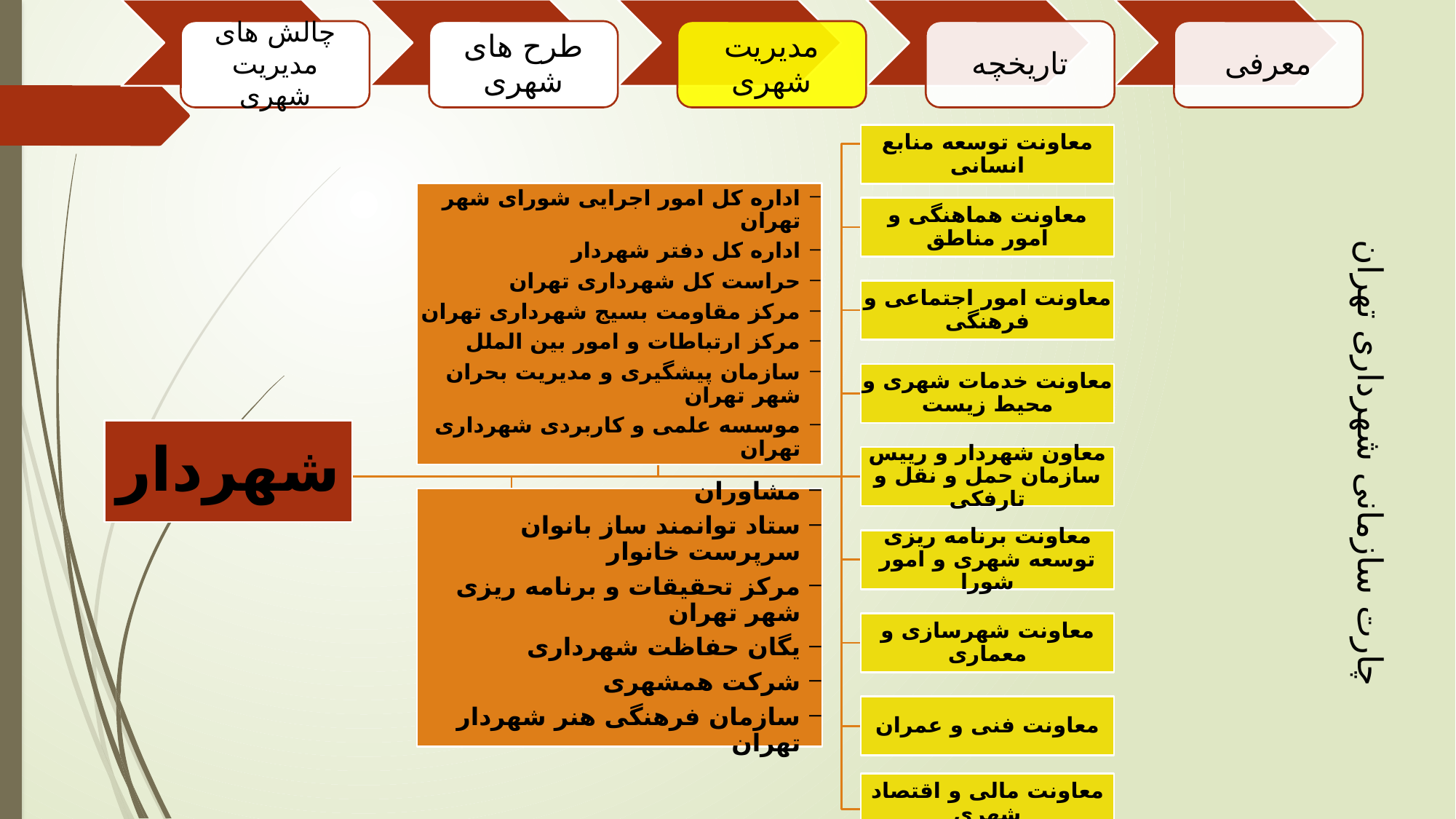

معرفی
تاریخچه
چالش های مدیریت شهری
مدیریت شهری
طرح های شهری
معاونت توسعه منابع انسانی

اداره کل امور اجرایی شورای شهر تهران
اداره کل دفتر شهردار
حراست کل شهرداری تهران
مرکز مقاومت بسیج شهرداری تهران
مرکز ارتباطات و امور بین الملل
سازمان پیشگیری و مدیریت بحران شهر تهران
موسسه علمی و کاربردی شهرداری تهران
معاونت هماهنگی و امور مناطق

معاونت امور اجتماعی و فرهنگی

معاونت خدمات شهری و محیط زیست

# چارت سازمانی شهرداری تهران
شهردار
معاون شهردار و رییس سازمان حمل و نقل و تارفکی

مشاوران
ستاد توانمند ساز بانوان سرپرست خانوار
مرکز تحقیقات و برنامه ریزی شهر تهران
یگان حفاظت شهرداری
شرکت همشهری
سازمان فرهنگی هنر شهردار تهران
معاونت برنامه ریزی توسعه شهری و امور شورا
معاونت شهرسازی و معماری
معاونت فنی و عمران
معاونت مالی و اقتصاد شهری